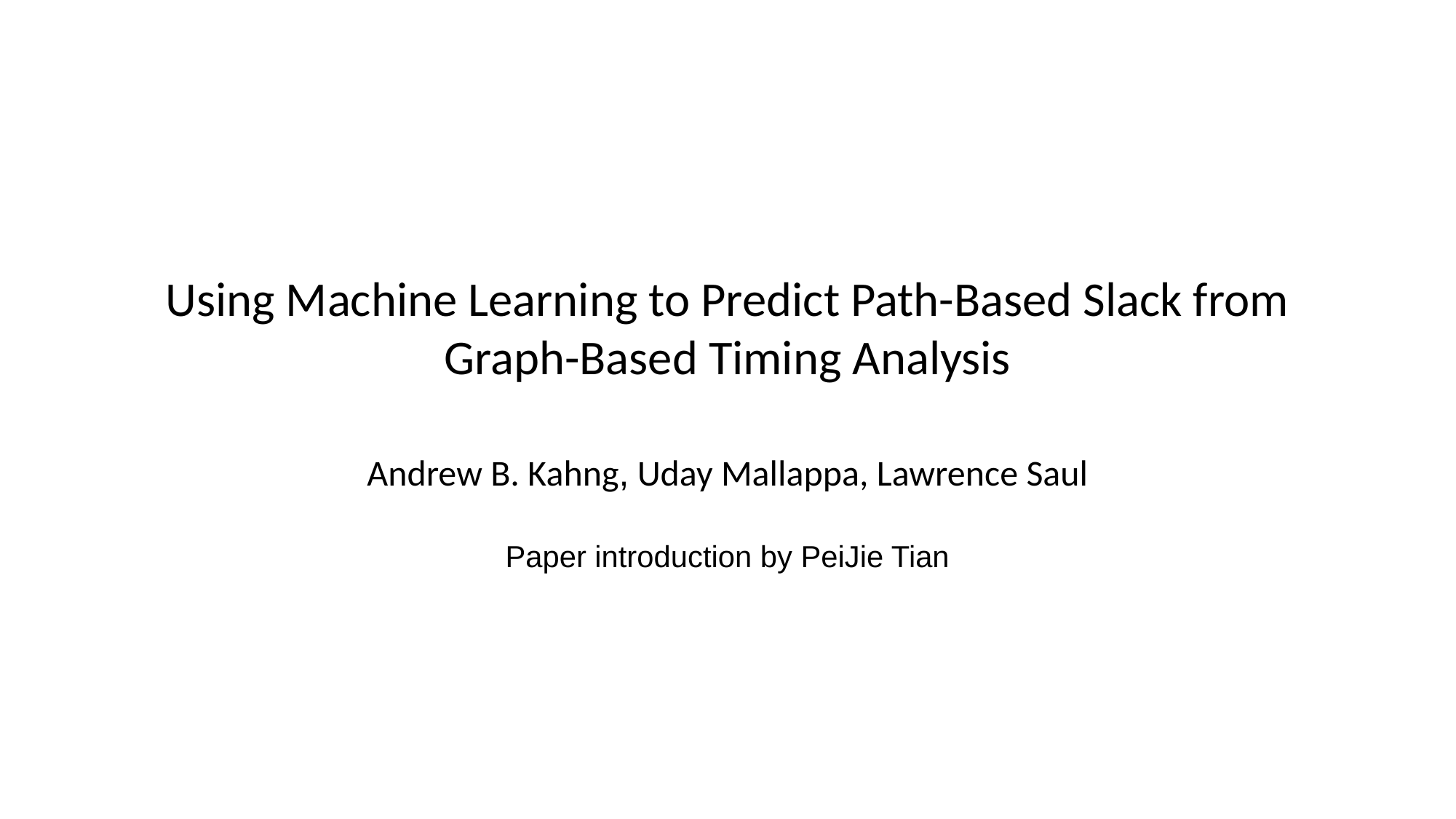

Using Machine Learning to Predict Path-Based Slack from Graph-Based Timing Analysis
Andrew B. Kahng, Uday Mallappa, Lawrence Saul

Paper introduction by PeiJie Tian